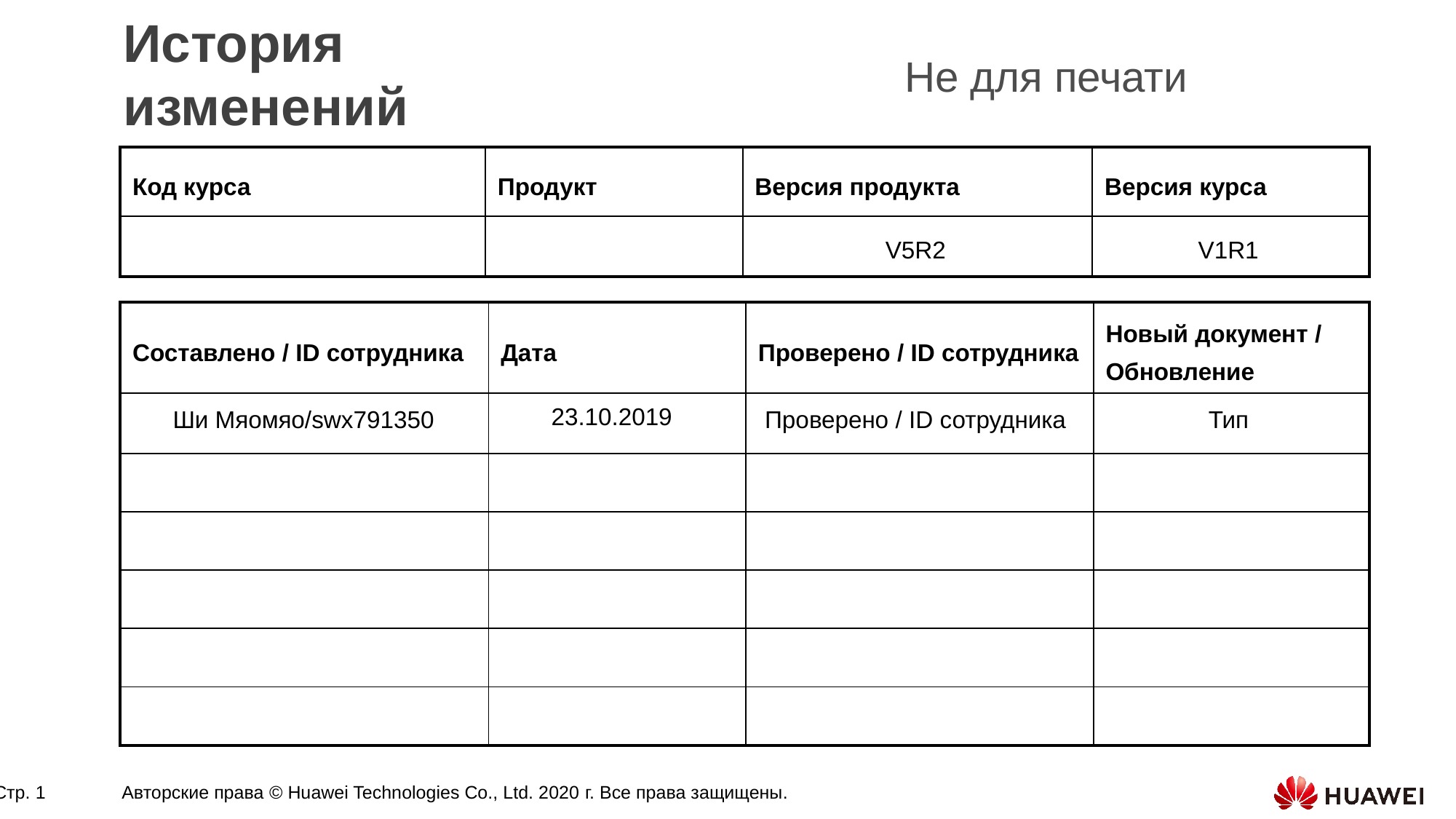

V5R2
V1R1
23.10.2019
Тип
Ши Мяомяо/swx791350
Проверено / ID сотрудника